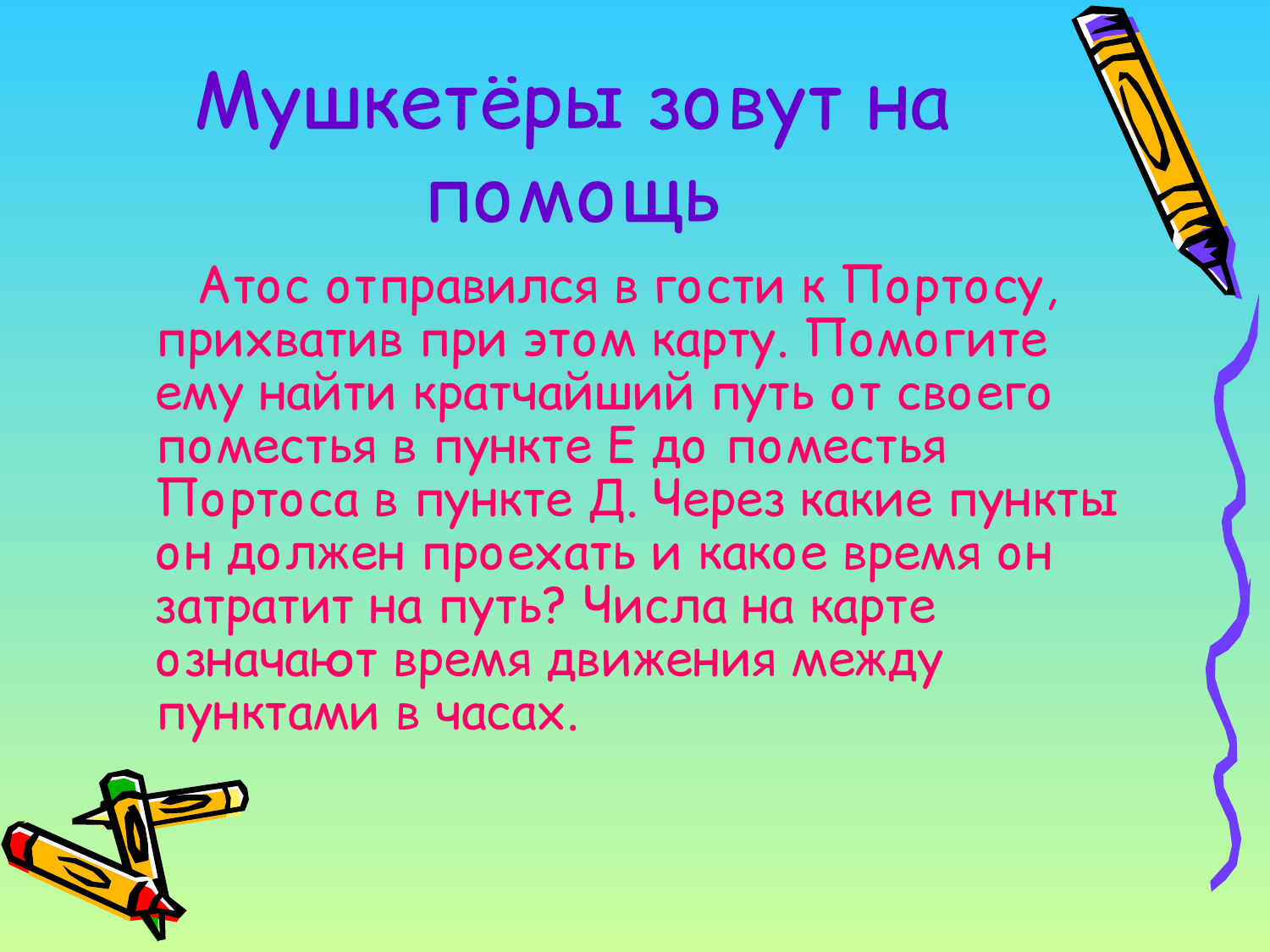

# Мушкетёры зовут на помощь
      Атос отправился в гости к Портосу, прихватив при этом карту. Помогите ему найти кратчайший путь от своего поместья в пункте Е до поместья Портоса в пункте Д. Через какие пункты он должен проехать и какое время он затратит на путь? Числа на карте означают время движения между пунктами в часах.